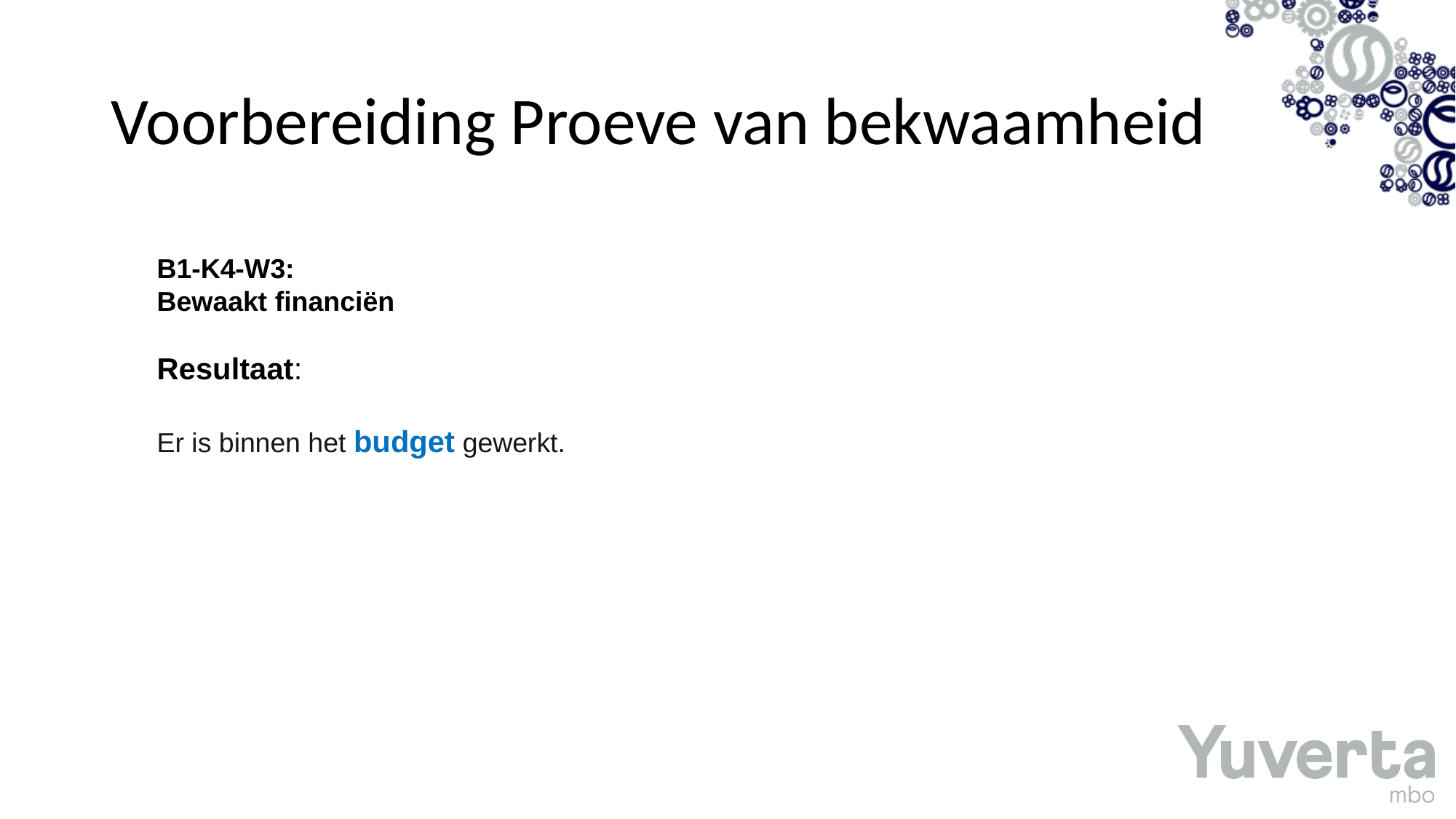

# Voorbereiding Proeve van bekwaamheid
B1-K4-W3:
Bewaakt financiën

Resultaat:

Er is binnen het budget gewerkt.